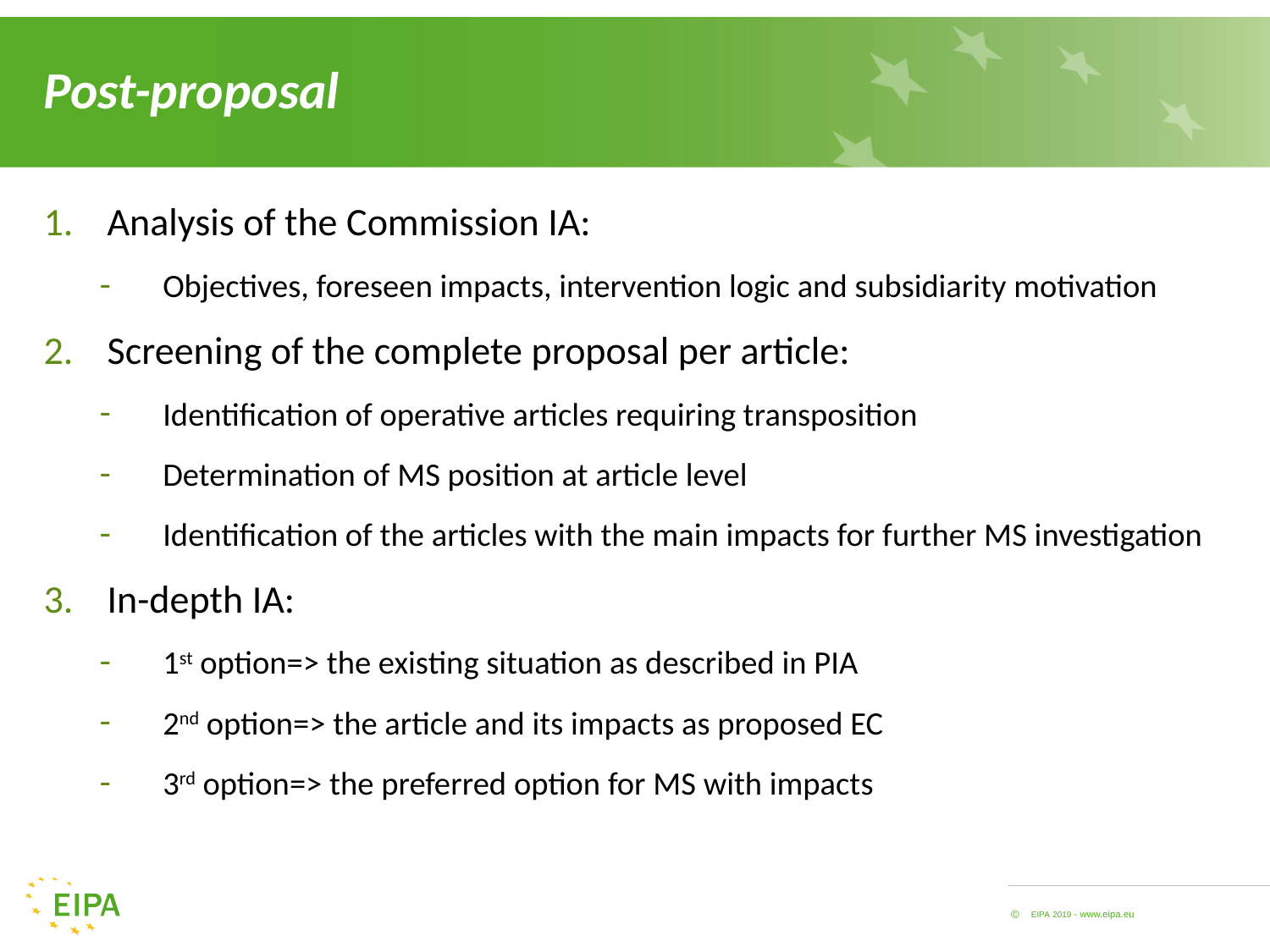

# Post-proposal
Analysis of the Commission IA:
Objectives, foreseen impacts, intervention logic and subsidiarity motivation
Screening of the complete proposal per article:
Identification of operative articles requiring transposition
Determination of MS position at article level
Identification of the articles with the main impacts for further MS investigation
In-depth IA:
1st option=> the existing situation as described in PIA
2nd option=> the article and its impacts as proposed EC
3rd option=> the preferred option for MS with impacts